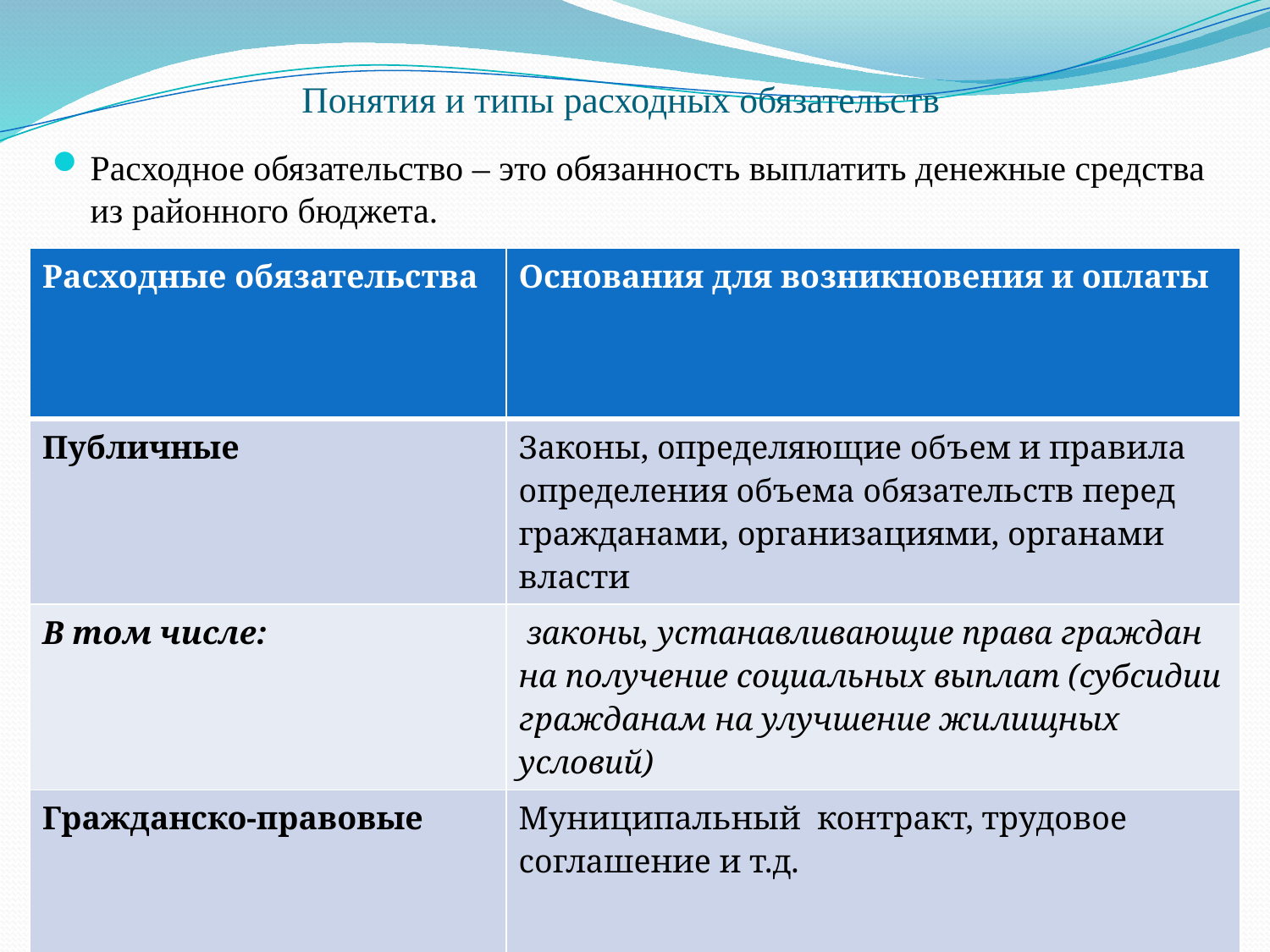

# Понятия и типы расходных обязательств
Расходное обязательство – это обязанность выплатить денежные средства из районного бюджета.

| Расходные обязательства | Основания для возникновения и оплаты |
| --- | --- |
| Публичные | Законы, определяющие объем и правила определения объема обязательств перед гражданами, организациями, органами власти |
| В том числе: | законы, устанавливающие права граждан на получение социальных выплат (субсидии гражданам на улучшение жилищных условий) |
| Гражданско-правовые | Муниципальный контракт, трудовое соглашение и т.д. |